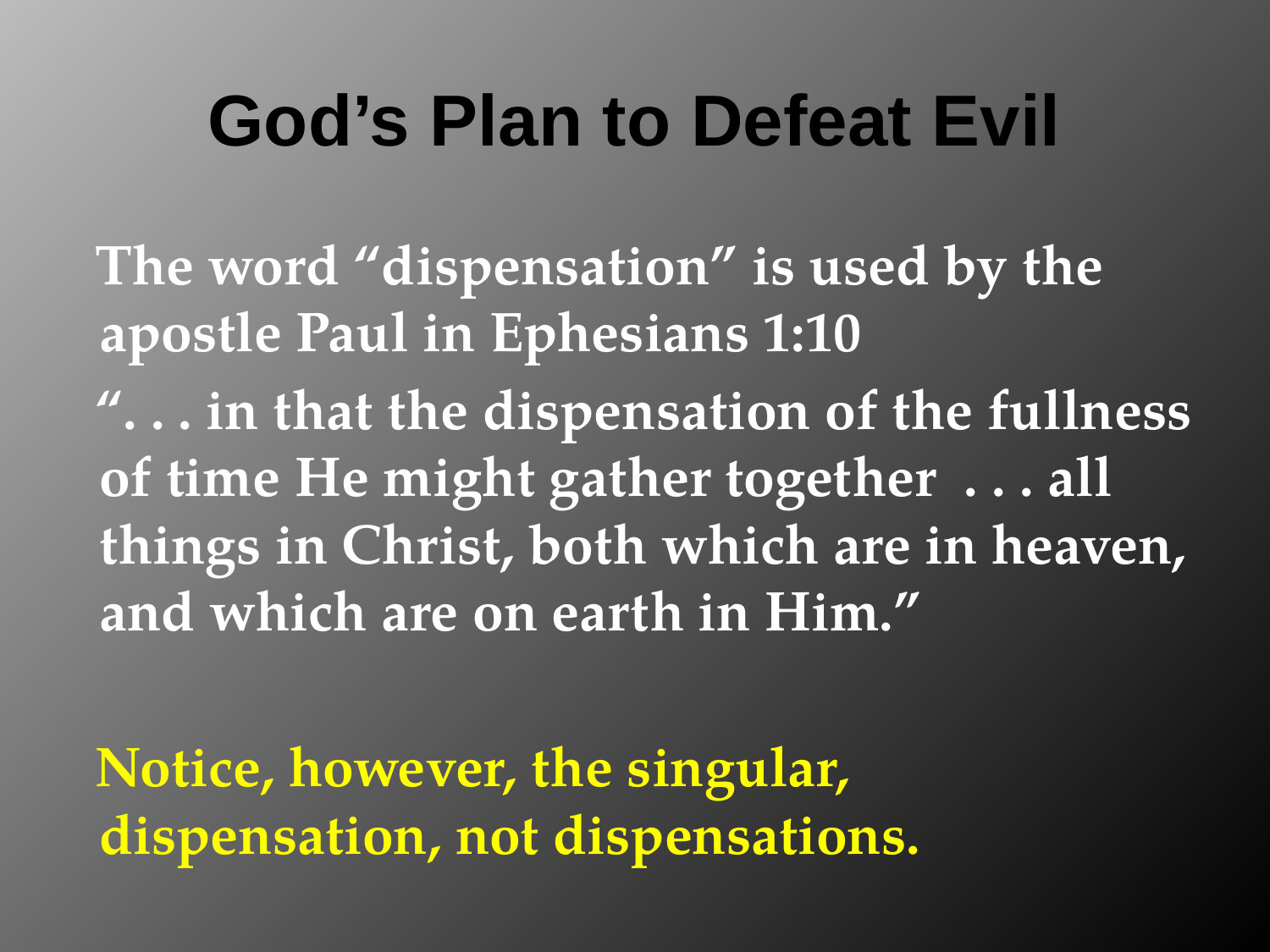

# God’s Plan to Defeat Evil
The word “dispensation” is used by the apostle Paul in Ephesians 1:10
“. . . in that the dispensation of the fullness of time He might gather together  . . . all things in Christ, both which are in heaven, and which are on earth in Him.”

Notice, however, the singular, dispensation, not dispensations.